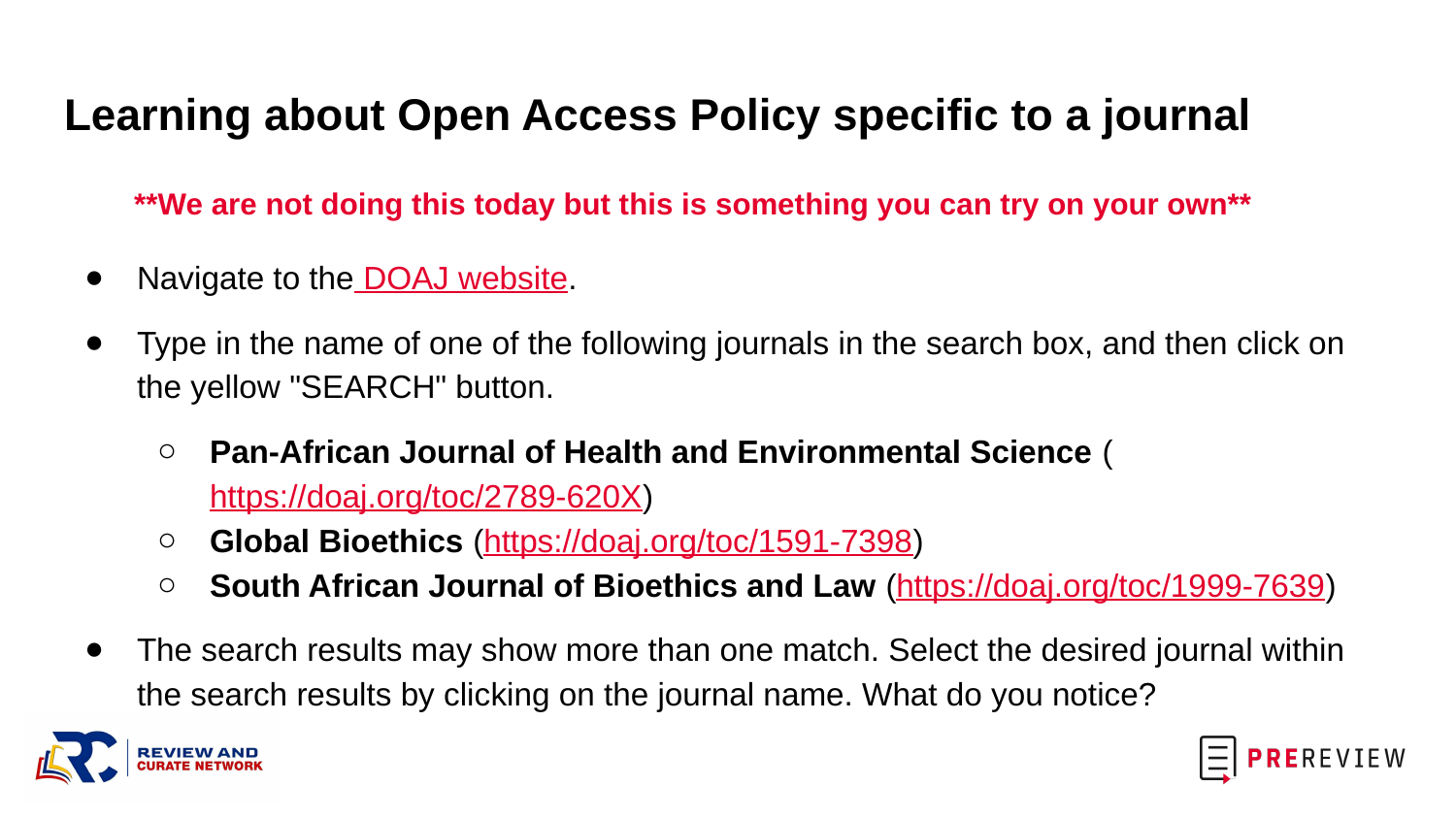

# Learning about Open Access Policy specific to a journal
**We are not doing this today but this is something you can try on your own**
Navigate to the DOAJ website.
Type in the name of one of the following journals in the search box, and then click on the yellow "SEARCH" button.
Pan-African Journal of Health and Environmental Science (https://doaj.org/toc/2789-620X)
Global Bioethics (https://doaj.org/toc/1591-7398)
South African Journal of Bioethics and Law (https://doaj.org/toc/1999-7639)
The search results may show more than one match. Select the desired journal within the search results by clicking on the journal name. What do you notice?